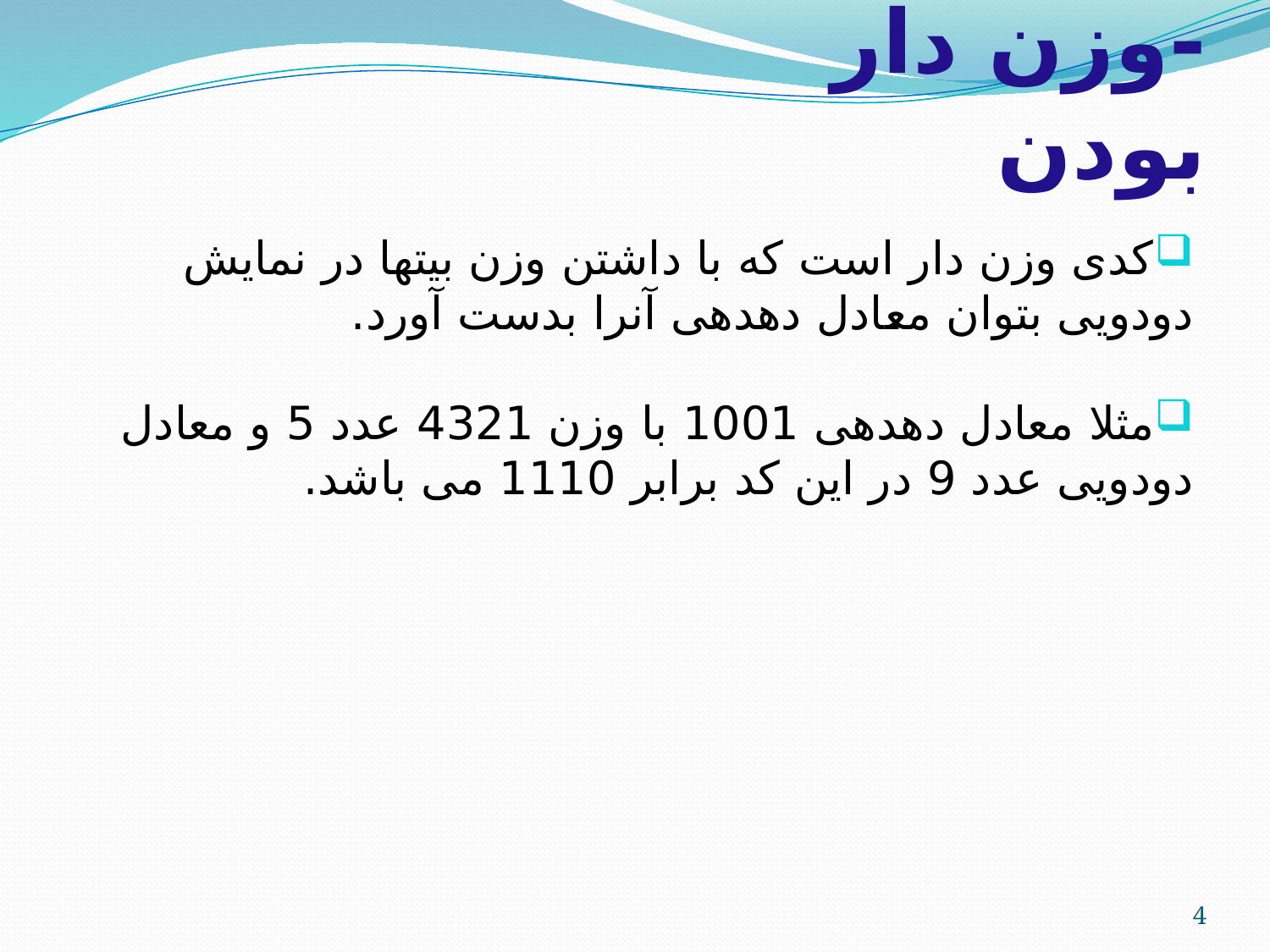

# -وزن دار بودن
کدی وزن دار است که با داشتن وزن بیتها در نمایش دودویی بتوان معادل دهدهی آنرا بدست آورد.

مثلا معادل دهدهی 1001 با وزن 4321 عدد 5 و معادل دودویی عدد 9 در این کد برابر 1110 می باشد.

4